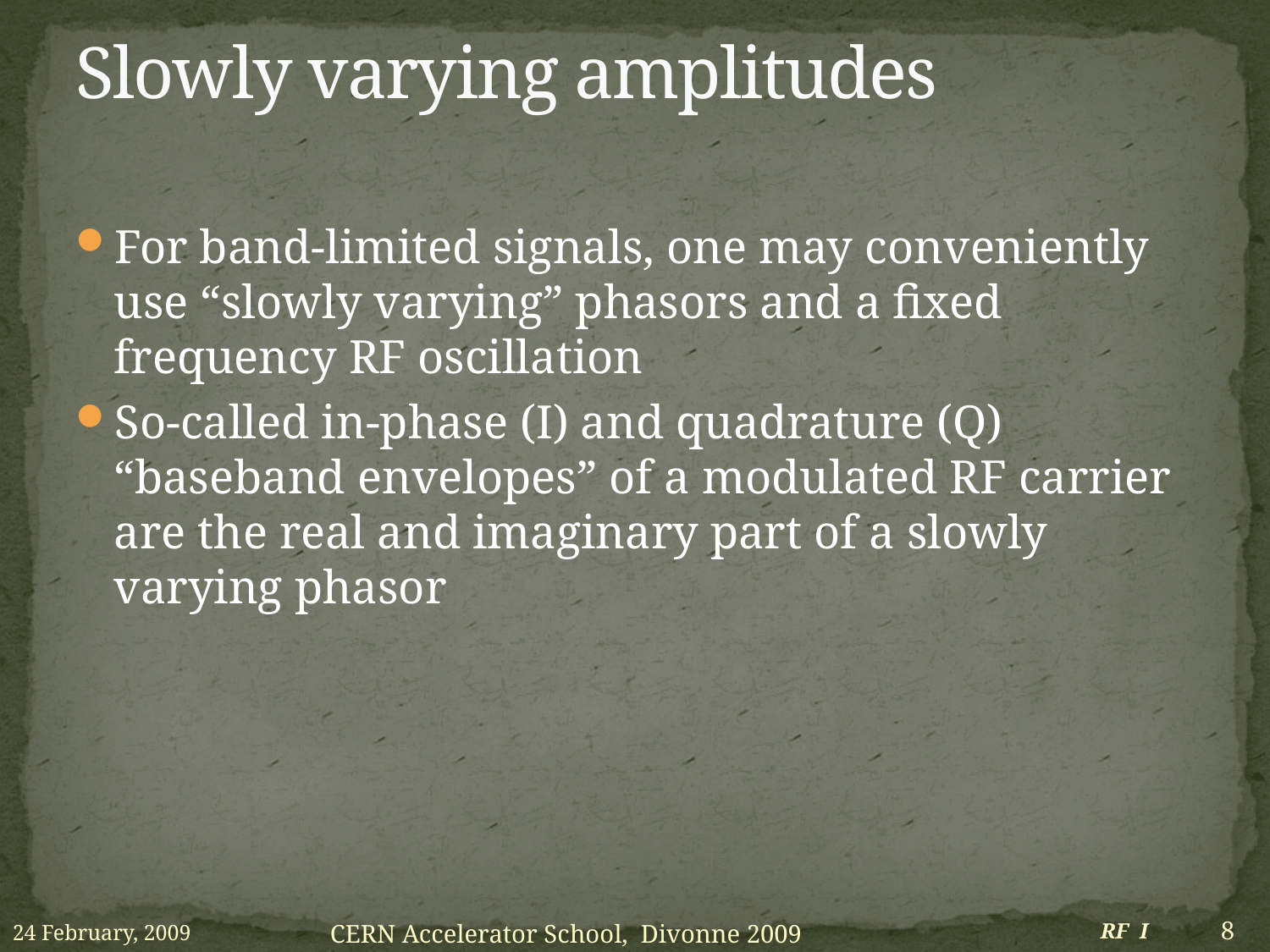

# Slowly varying amplitudes
For band-limited signals, one may conveniently use “slowly varying” phasors and a fixed frequency RF oscillation
So-called in-phase (I) and quadrature (Q) “baseband envelopes” of a modulated RF carrier are the real and imaginary part of a slowly varying phasor
24 February, 2009
RF  I
8